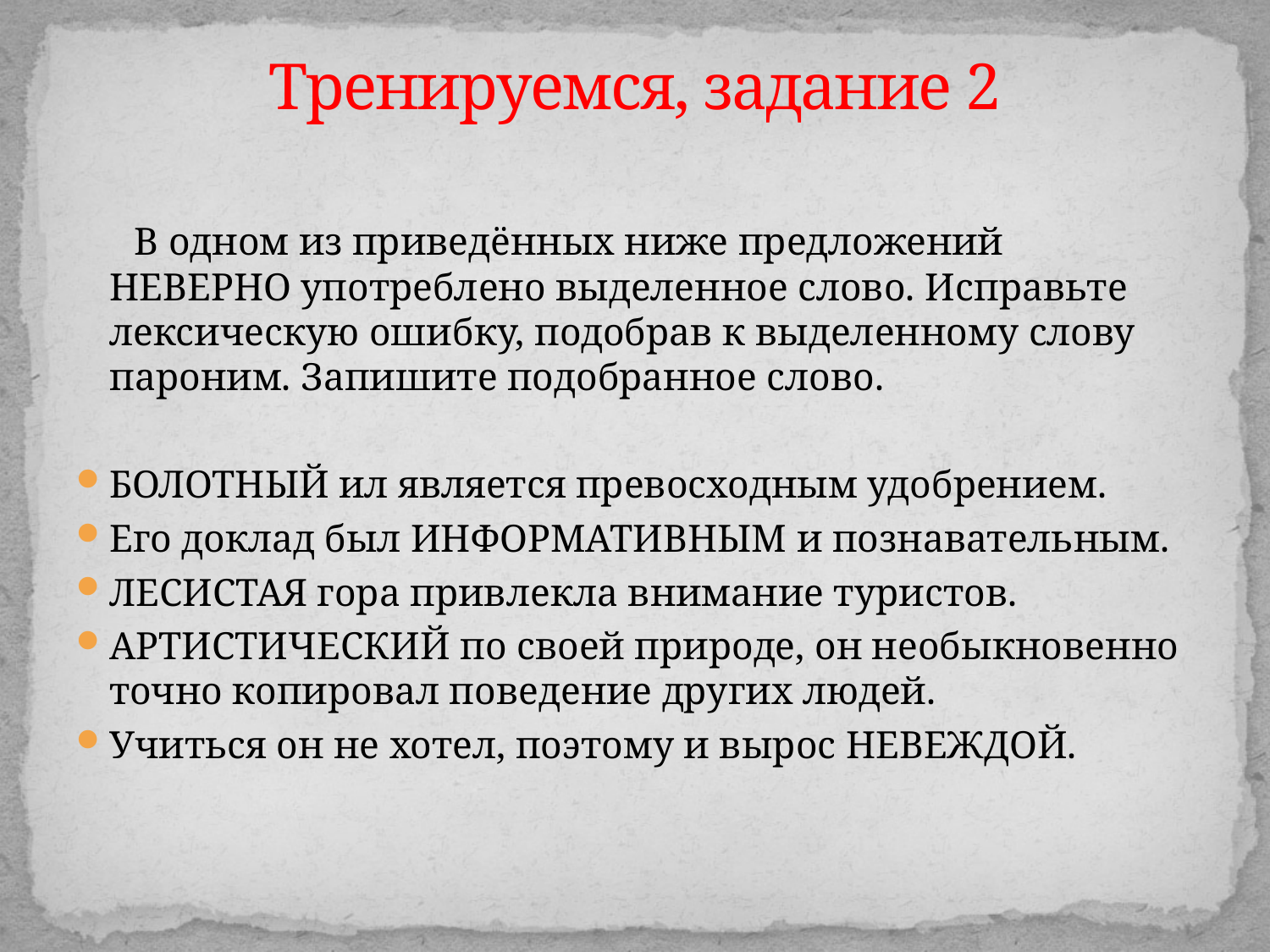

# Тренируемся, задание 2
      В одном из приведённых ниже предложений НЕВЕРНО употреблено выделенное слово. Исправьте лексическую ошибку, подобрав к выделенному слову пароним. Запишите подобранное слово.

БОЛОТНЫЙ ил является превосходным удобрением.
Его доклад был ИНФОРМАТИВНЫМ и познавательным.
ЛЕСИСТАЯ гора привлекла внимание туристов.
АРТИСТИЧЕСКИЙ по своей природе, он необыкновенно точно копировал поведение других людей.
Учиться он не хотел, поэтому и вырос НЕВЕЖДОЙ.